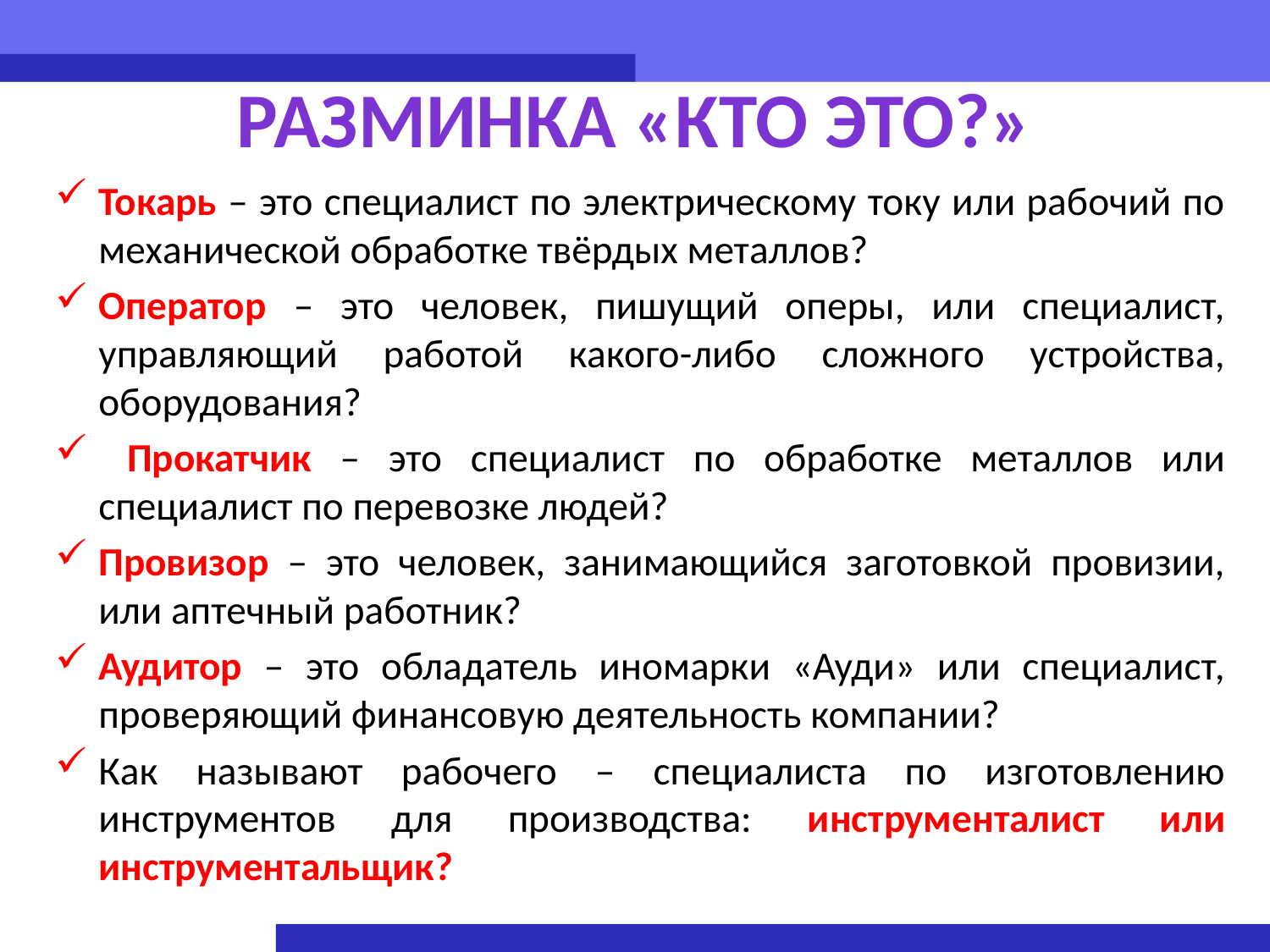

# Разминка «Кто это?»
Токарь – это специалист по электрическому току или рабочий по механической обработке твёрдых металлов?
Оператор – это человек, пишущий оперы, или специалист, управляющий работой какого-либо сложного устройства, оборудования?
 Прокатчик – это специалист по обработке металлов или специалист по перевозке людей?
Провизор – это человек, занимающийся заготовкой провизии, или аптечный работник?
Аудитор – это обладатель иномарки «Ауди» или специалист, проверяющий финансовую деятельность компании?
Как называют рабочего – специалиста по изготовлению инструментов для производства: инструменталист или инструментальщик?